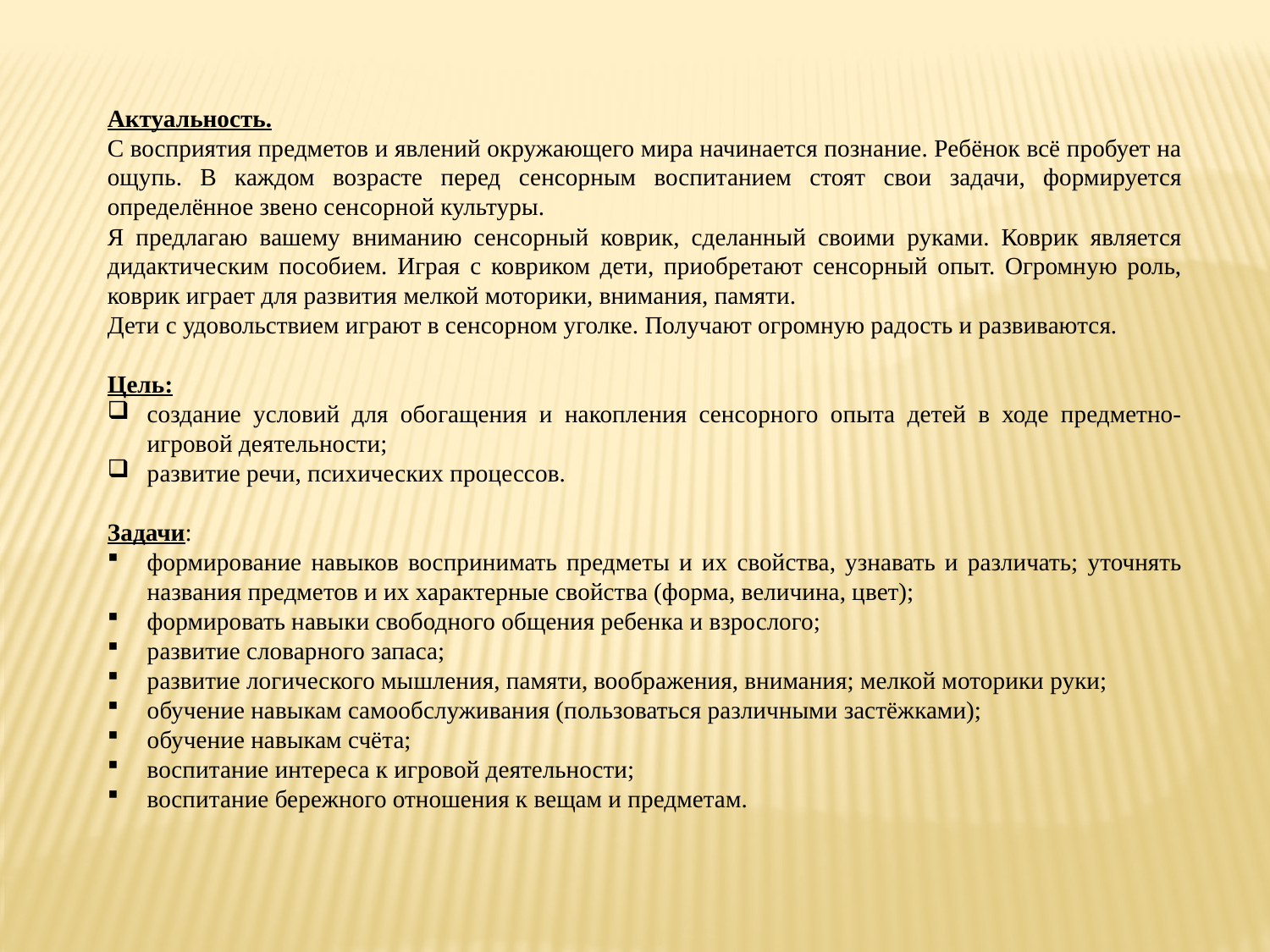

Актуальность.
С восприятия предметов и явлений окружающего мира начинается познание. Ребёнок всё пробует на ощупь. В каждом возрасте перед сенсорным воспитанием стоят свои задачи, формируется определённое звено сенсорной культуры.
Я предлагаю вашему вниманию сенсорный коврик, сделанный своими руками. Коврик является дидактическим пособием. Играя с ковриком дети, приобретают сенсорный опыт. Огромную роль, коврик играет для развития мелкой моторики, внимания, памяти.
Дети с удовольствием играют в сенсорном уголке. Получают огромную радость и развиваются.

Цель:
создание условий для обогащения и накопления сенсорного опыта детей в ходе предметно-игровой деятельности;
развитие речи, психических процессов.

Задачи:
формирование навыков воспринимать предметы и их свойства, узнавать и различать; уточнять названия предметов и их характерные свойства (форма, величина, цвет);
формировать навыки свободного общения ребенка и взрослого;
развитие словарного запаса;
развитие логического мышления, памяти, воображения, внимания; мелкой моторики руки;
обучение навыкам самообслуживания (пользоваться различными застёжками);
обучение навыкам счёта;
воспитание интереса к игровой деятельности;
воспитание бережного отношения к вещам и предметам.